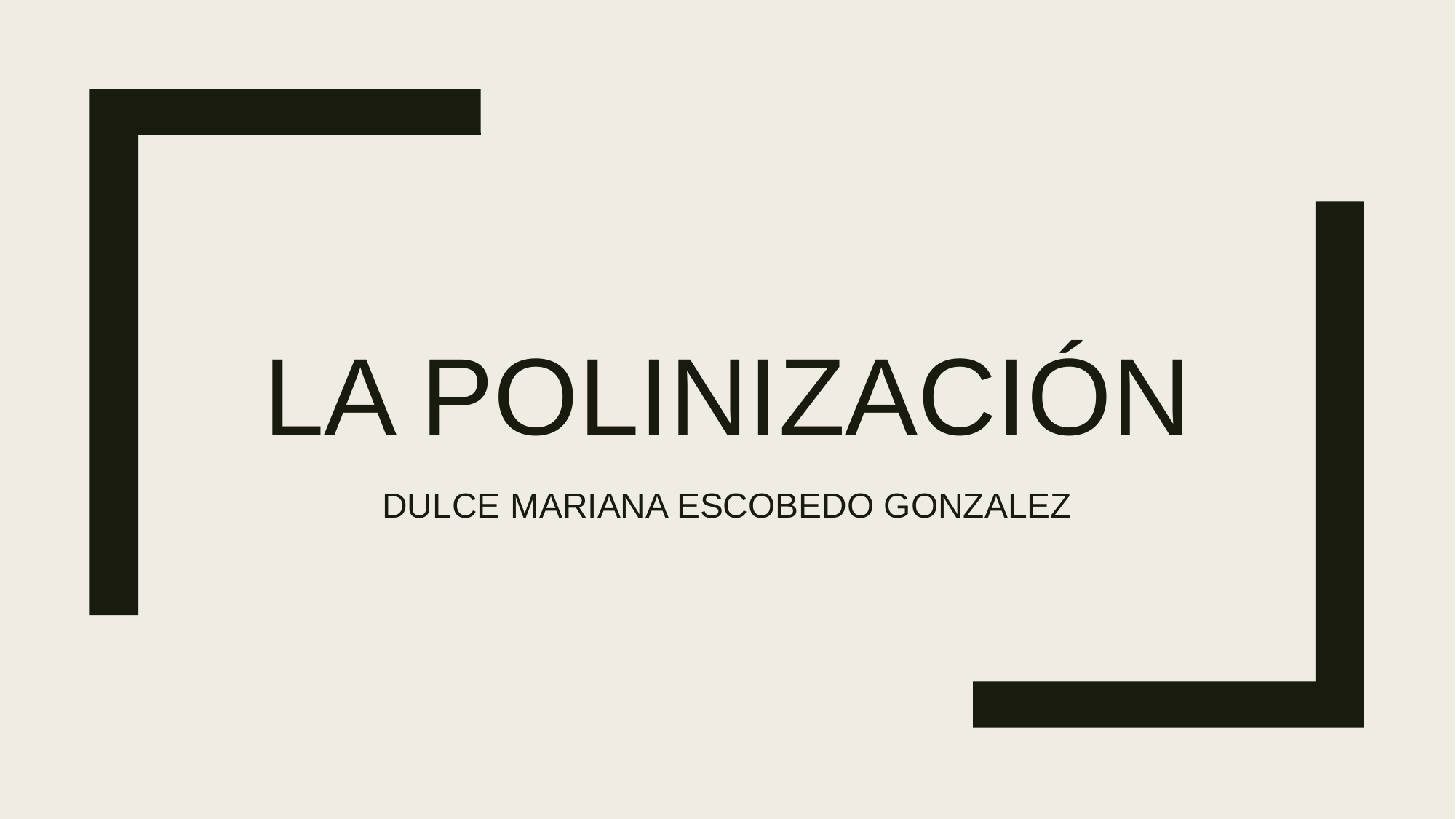

# La polinización
DULCE MARIANA ESCOBEDO GONZALEZ